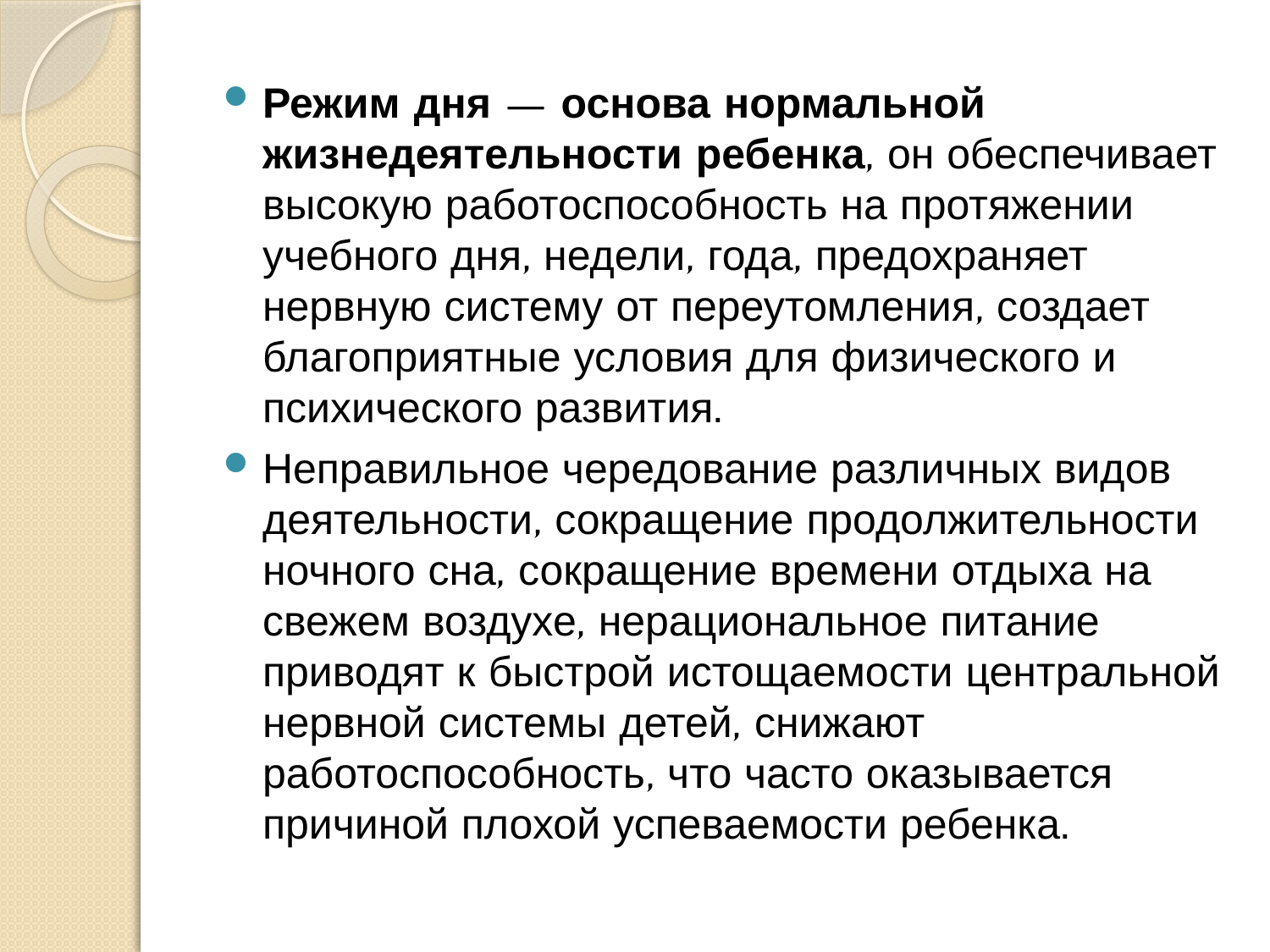

Режим дня — основа нормальной жизнедеятельности ребенка, он обеспечивает высокую работоспособность на протяжении учебного дня, недели, года, предохраняет нервную систему от переутомления, создает благоприятные условия для физического и психического развития.
Неправильное чередование различных видов деятельности, сокращение продолжительности ночного сна, сокращение времени отдыха на свежем воздухе, нерациональное питание приводят к быстрой истощаемости центральной нервной системы детей, снижают работоспособность, что часто оказывается причиной плохой успеваемости ребенка.